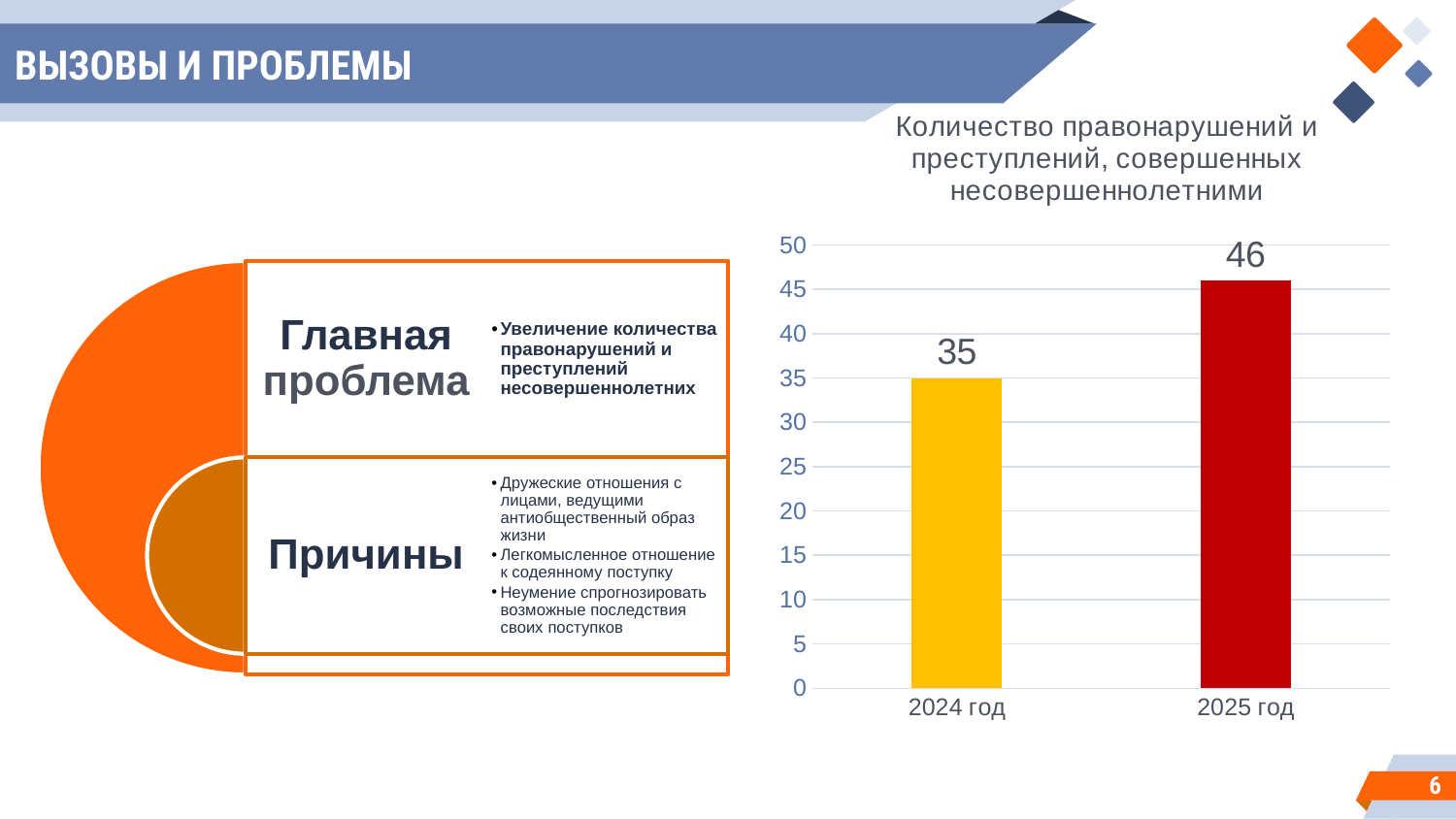

# ВЫЗОВЫ И ПРОБЛЕМЫ

### Chart: Количество правонарушений и преступлений, совершенных несовершеннолетними

| Category | Ряд 1 |
|---|---|
| 2024 год | 35.0 |
| 2025 год | 46.0 |
Главная проблема
Причины
Увеличение количества правонарушений и преступлений несовершеннолетних
Дружеские отношения с лицами, ведущими антиобщественный образ жизни
Легкомысленное отношение к содеянному поступку
Неумение спрогнозировать возможные последствия своих поступков
6